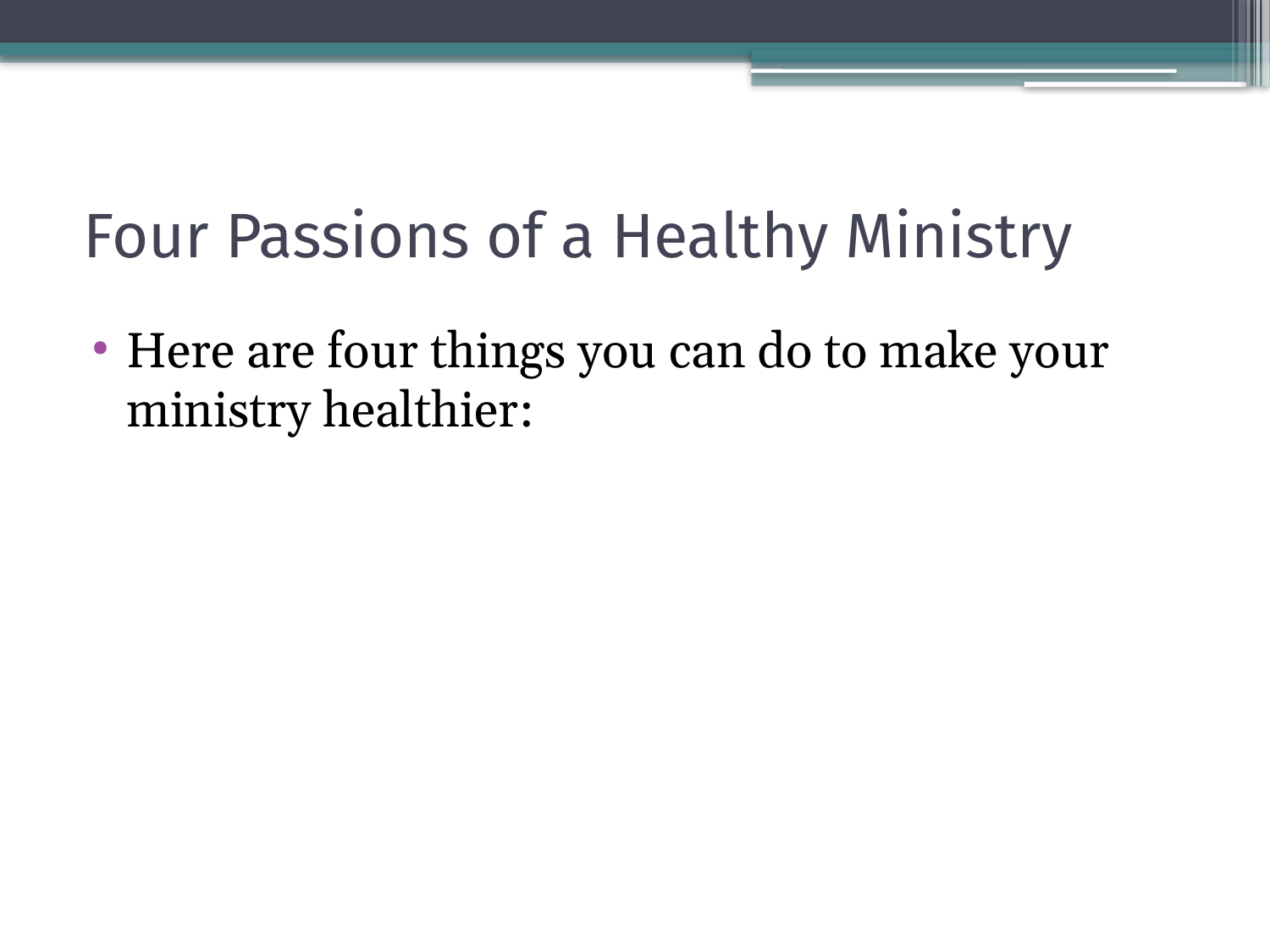

# Four Passions of a Healthy Ministry
Here are four things you can do to make your ministry healthier: